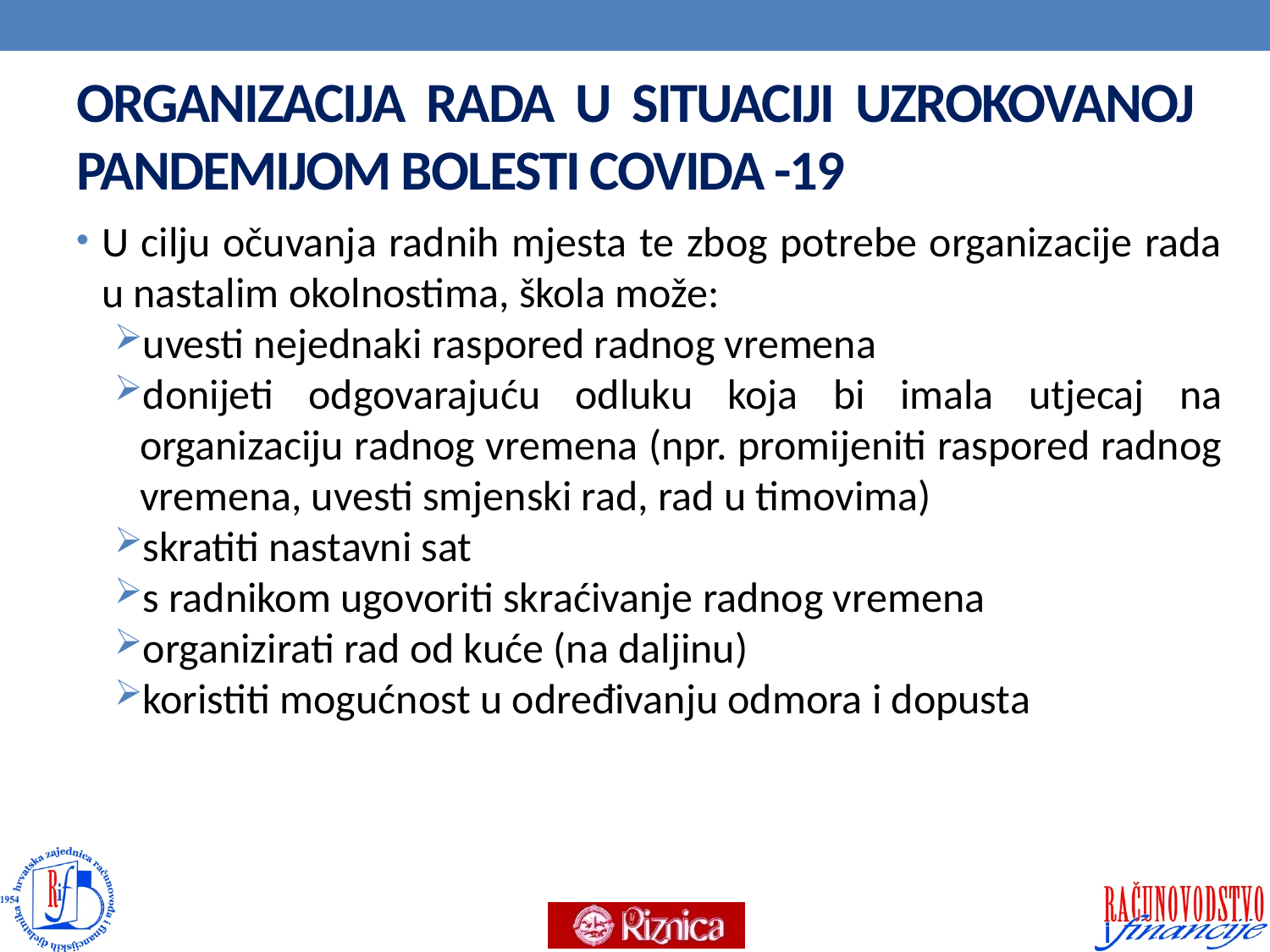

# ORGANIZACIJA RADA U SITUACIJI UZROKOVANOJ PANDEMIJOM BOLESTI COVIDA -19
U cilju očuvanja radnih mjesta te zbog potrebe organizacije rada u nastalim okolnostima, škola može:
uvesti nejednaki raspored radnog vremena
donijeti odgovarajuću odluku koja bi imala utjecaj na organizaciju radnog vremena (npr. promijeniti raspored radnog vremena, uvesti smjenski rad, rad u timovima)
skratiti nastavni sat
s radnikom ugovoriti skraćivanje radnog vremena
organizirati rad od kuće (na daljinu)
koristiti mogućnost u određivanju odmora i dopusta